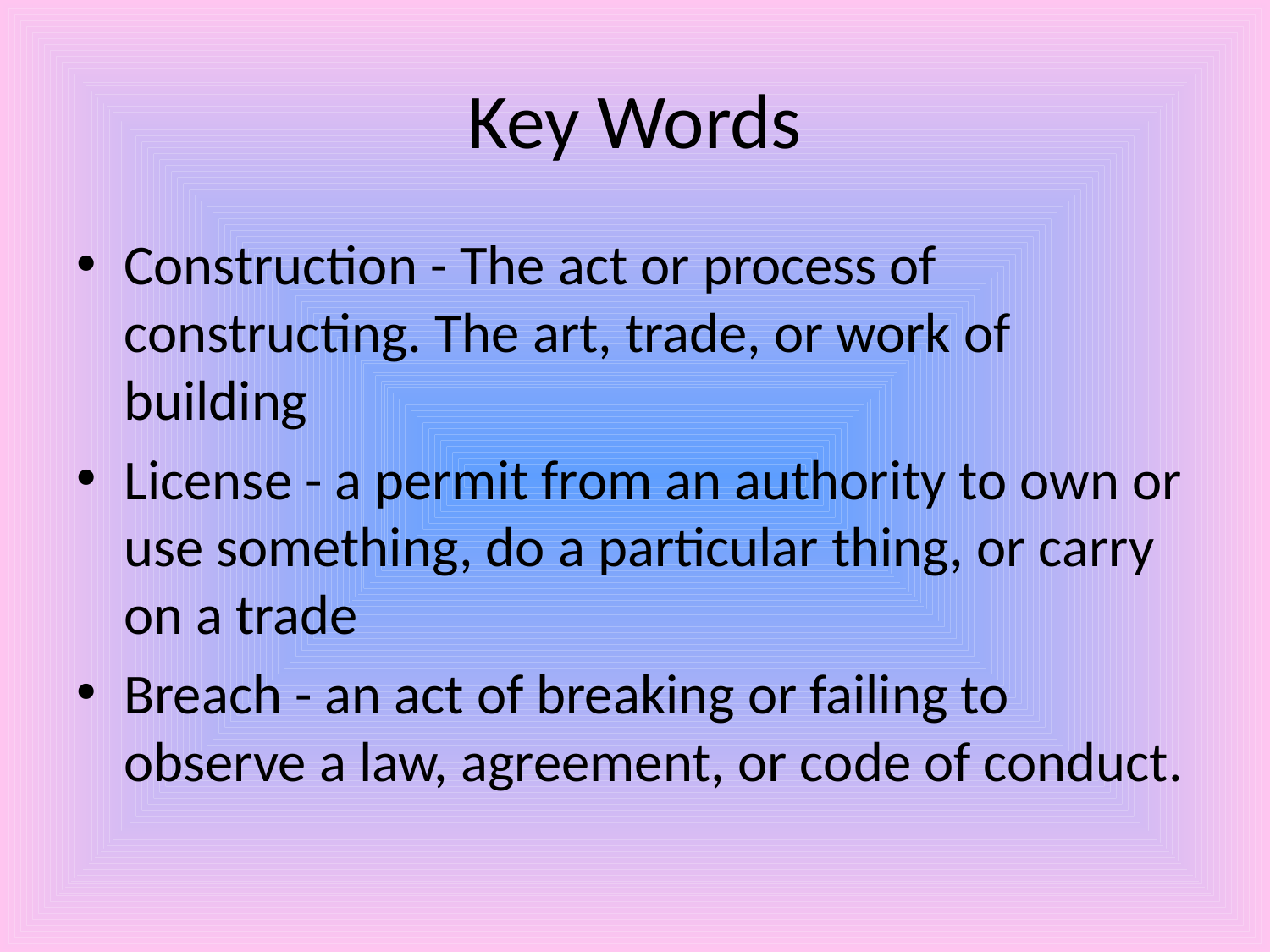

# Key Words
Construction - The act or process of constructing. The art, trade, or work of building
License - a permit from an authority to own or use something, do a particular thing, or carry on a trade
Breach - an act of breaking or failing to observe a law, agreement, or code of conduct.